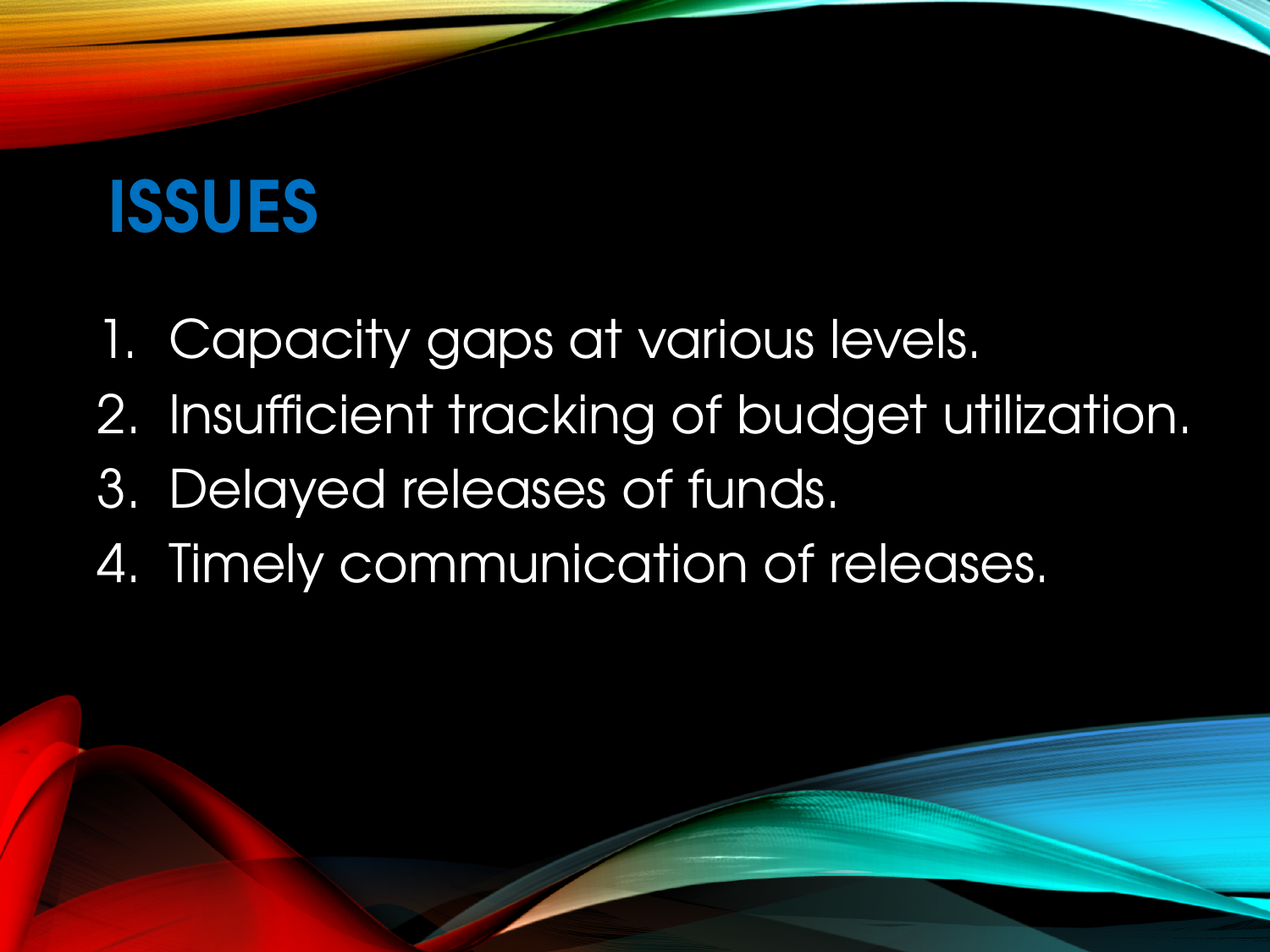

# Issues
Capacity gaps at various levels.
Insufficient tracking of budget utilization.
Delayed releases of funds.
Timely communication of releases.